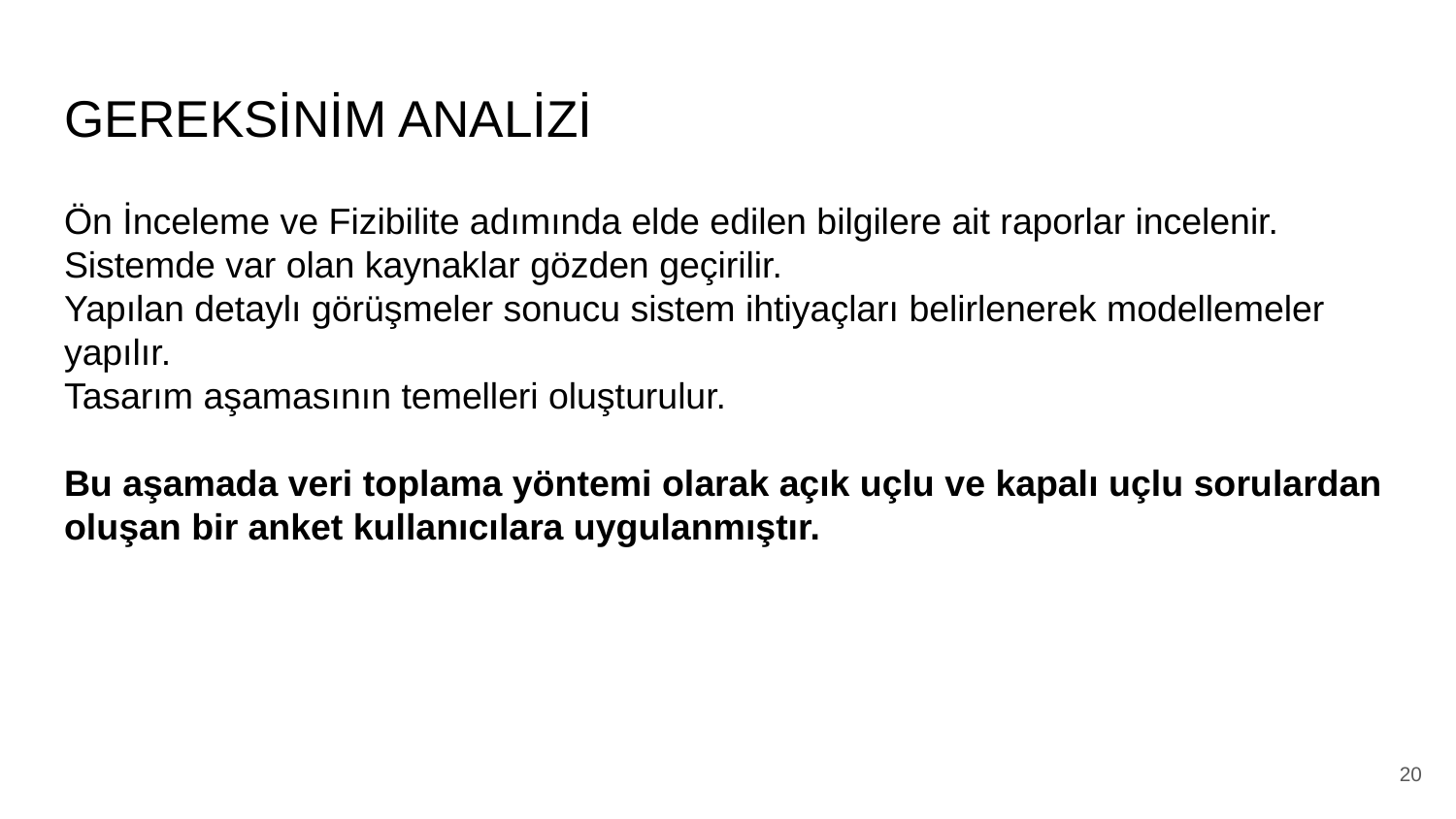

# GEREKSİNİM ANALİZİ
Ön İnceleme ve Fizibilite adımında elde edilen bilgilere ait raporlar incelenir.
Sistemde var olan kaynaklar gözden geçirilir.
Yapılan detaylı görüşmeler sonucu sistem ihtiyaçları belirlenerek modellemeler yapılır.
Tasarım aşamasının temelleri oluşturulur.

Bu aşamada veri toplama yöntemi olarak açık uçlu ve kapalı uçlu sorulardan oluşan bir anket kullanıcılara uygulanmıştır.
20